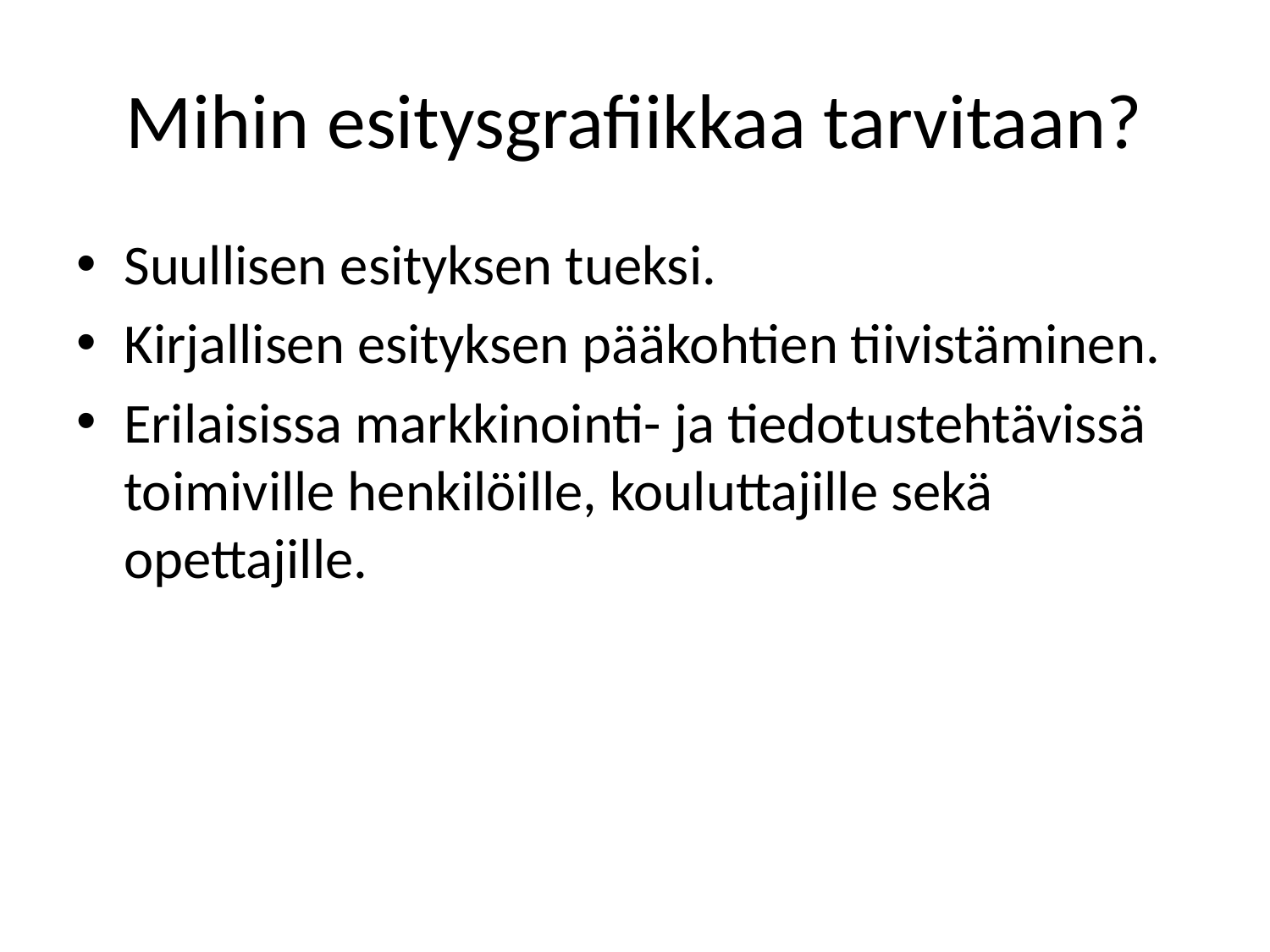

# Mihin esitysgrafiikkaa tarvitaan?
Suullisen esityksen tueksi.
Kirjallisen esityksen pääkohtien tiivistäminen.
Erilaisissa markkinointi- ja tiedotustehtävissä toimiville henkilöille, kouluttajille sekä opettajille.